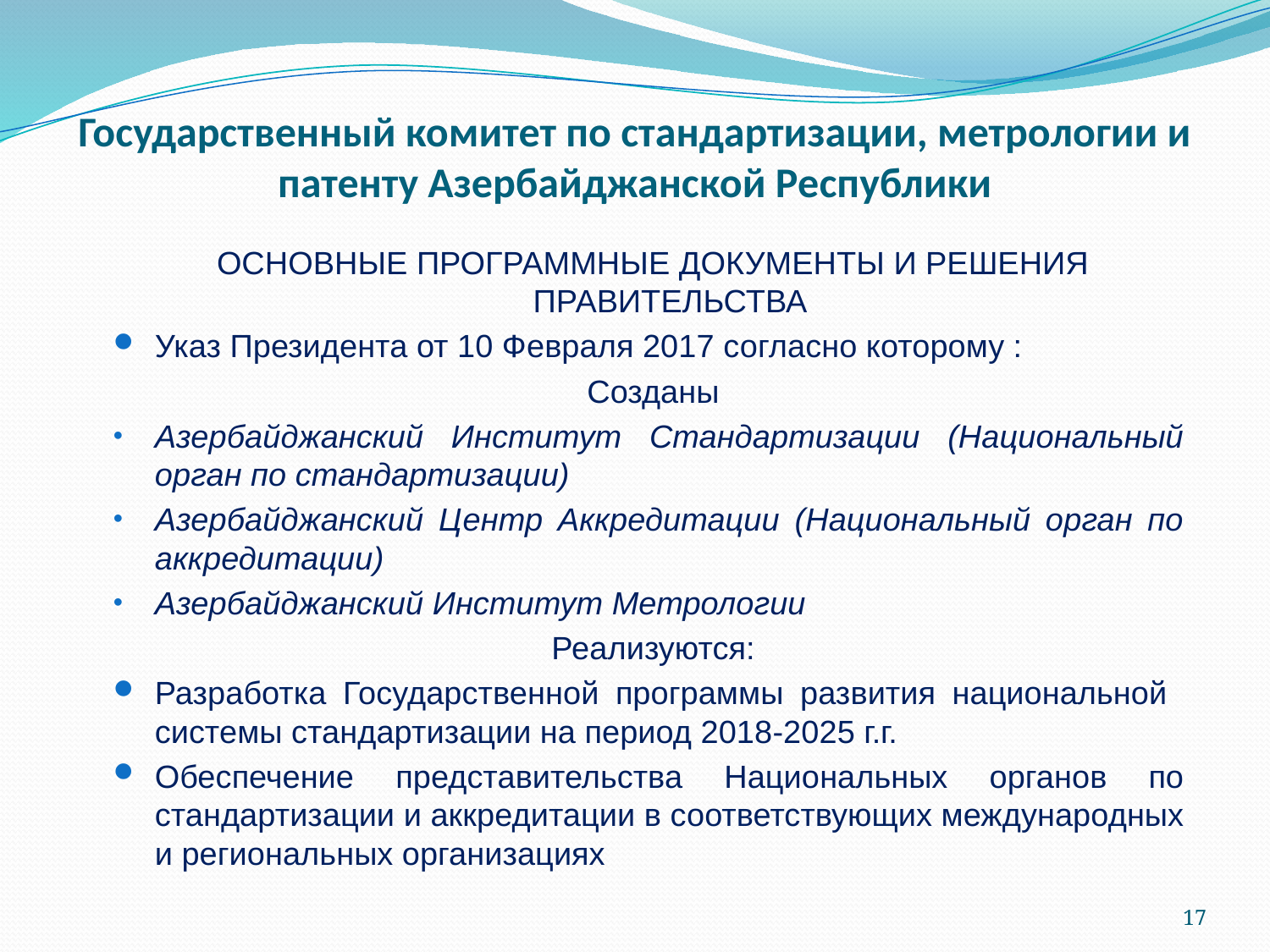

# Государственный комитет по стандартизации, метрологии и патенту Азербайджанской Республики
ОСНОВНЫЕ ПРОГРАММНЫЕ ДОКУМЕНТЫ И РЕШЕНИЯ ПРАВИТЕЛЬСТВА
Указ Президента от 10 Февраля 2017 согласно которому :
 Созданы
Азербайджанский Институт Стандартизации (Национальный орган по стандартизации)
Азербайджанский Центр Аккредитации (Национальный орган по аккредитации)
Азербайджанский Институт Метрологии
Реализуются:
Разработка Государственной программы развития национальной  системы стандартизации на период 2018-2025 г.г.
Обеспечение представительства Национальных органов по стандартизации и аккредитации в соответствующих международных и региональных организациях
17